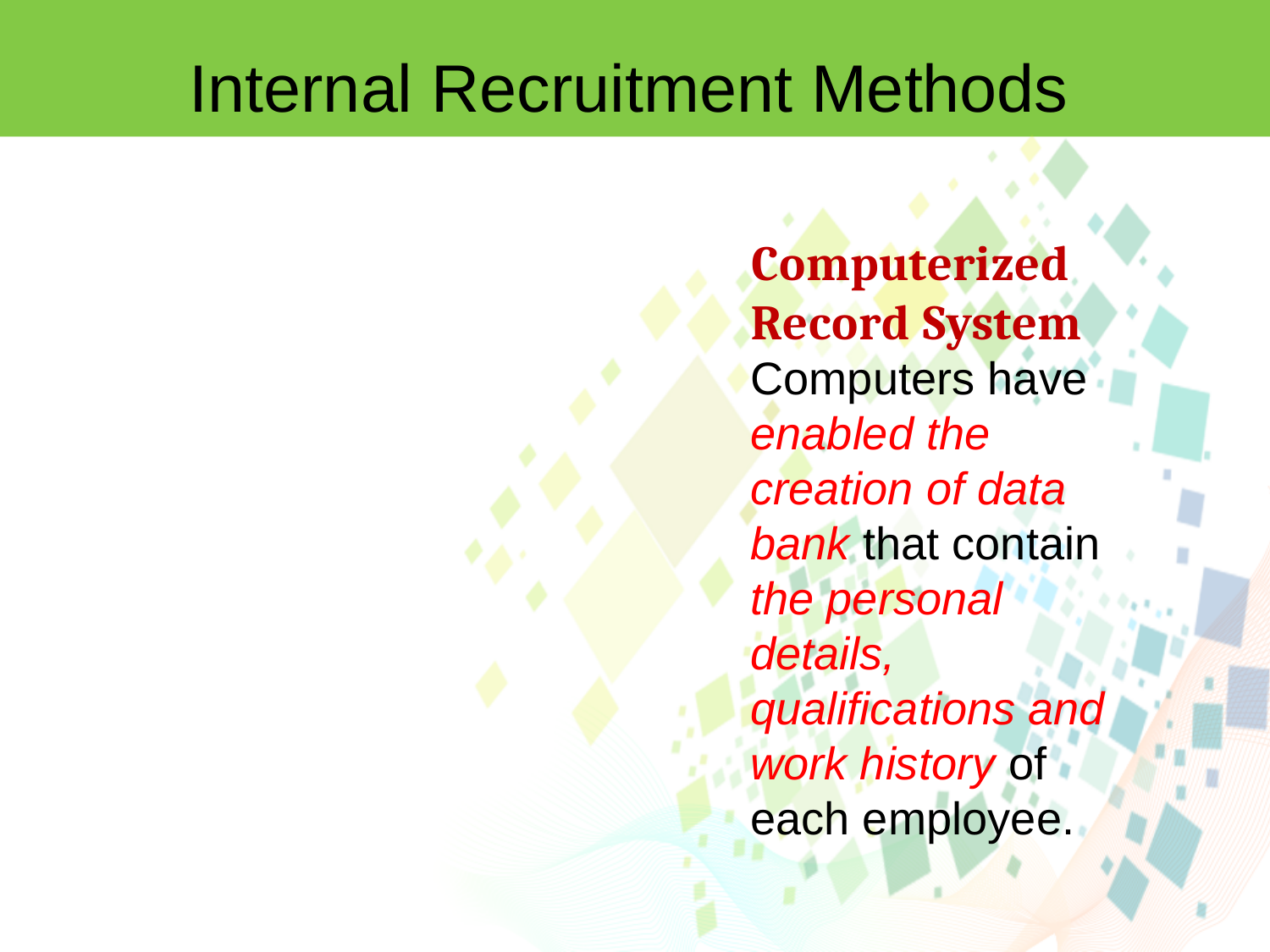

Internal Recruitment Methods
Computerized Record System
Computers have enabled the creation of data bank that contain the personal details, qualifications and work history of each employee.